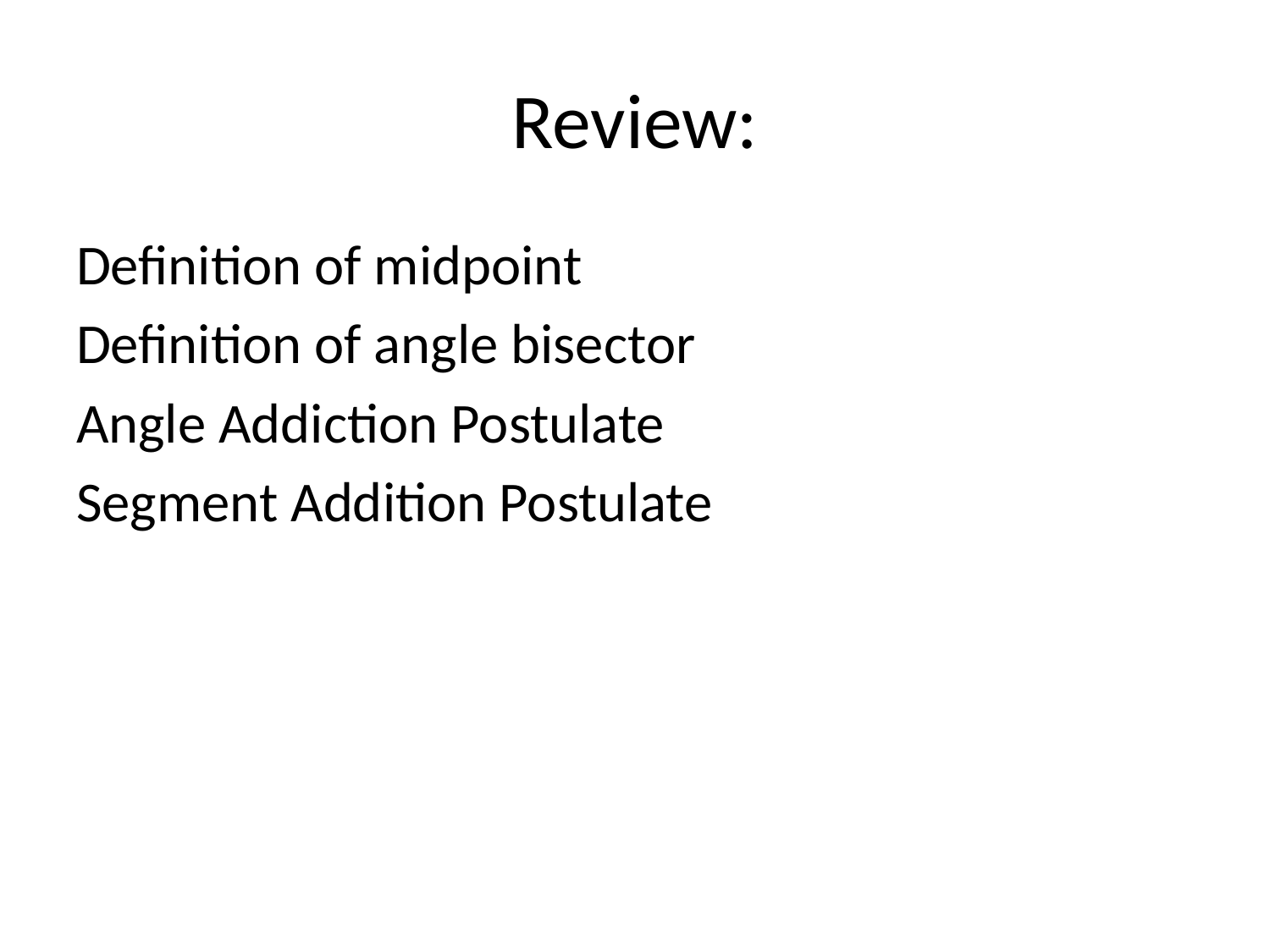

# Review:
Definition of midpoint
Definition of angle bisector
Angle Addiction Postulate
Segment Addition Postulate